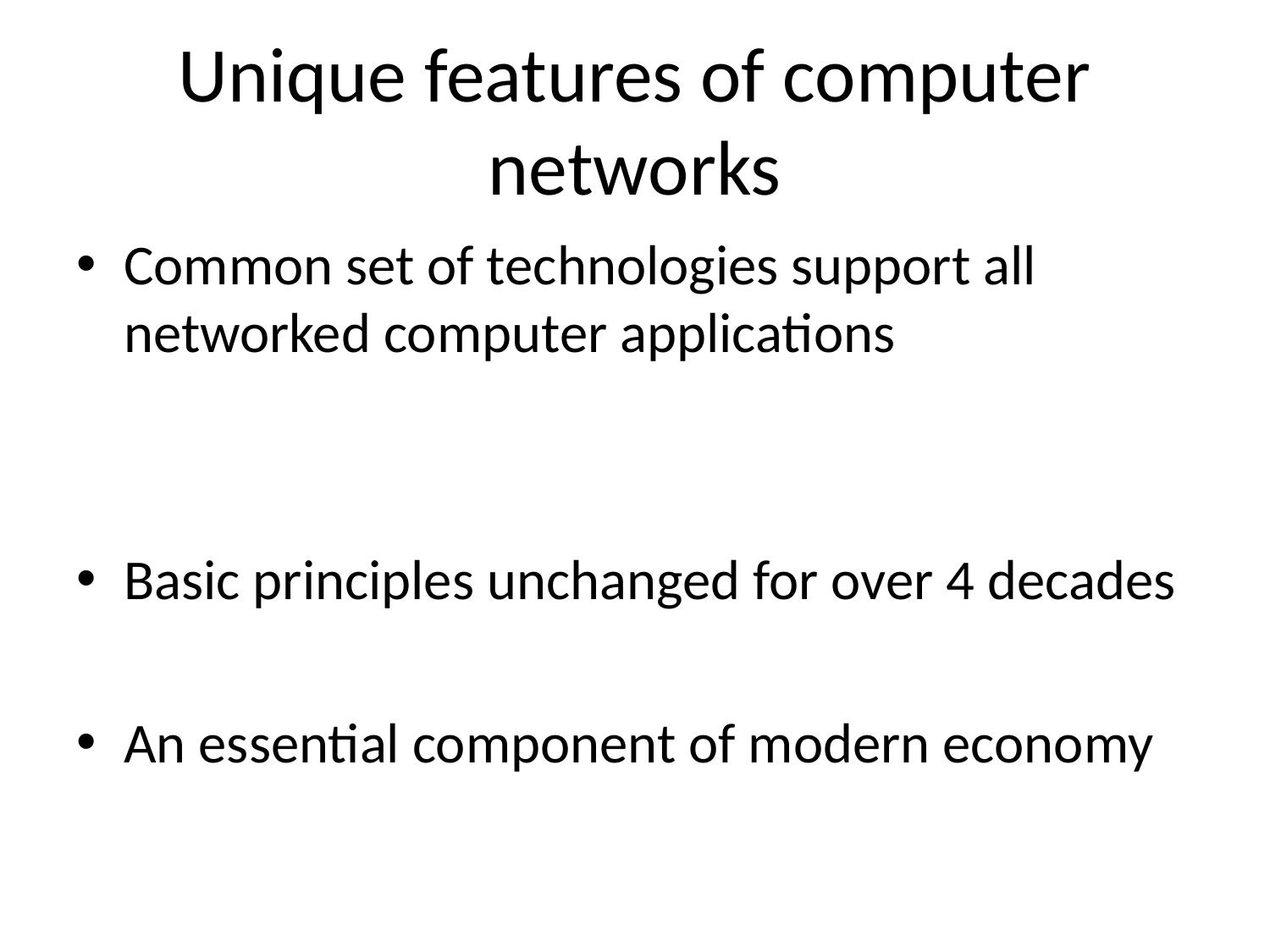

# Unique features of computer networks
Common set of technologies support all networked computer applications

Basic principles unchanged for over 4 decades

An essential component of modern economy